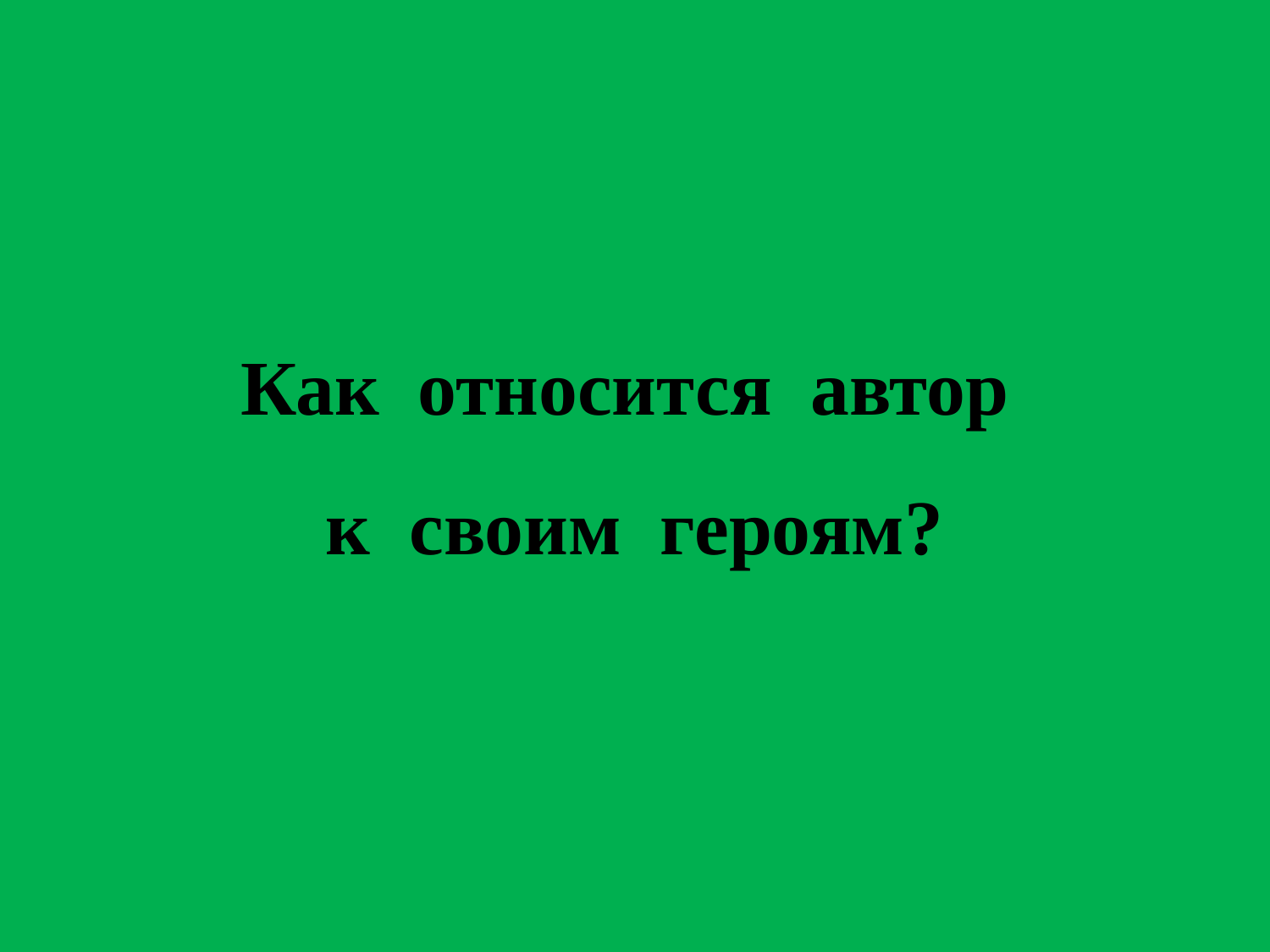

# Как  относится  автор к  своим  героям?